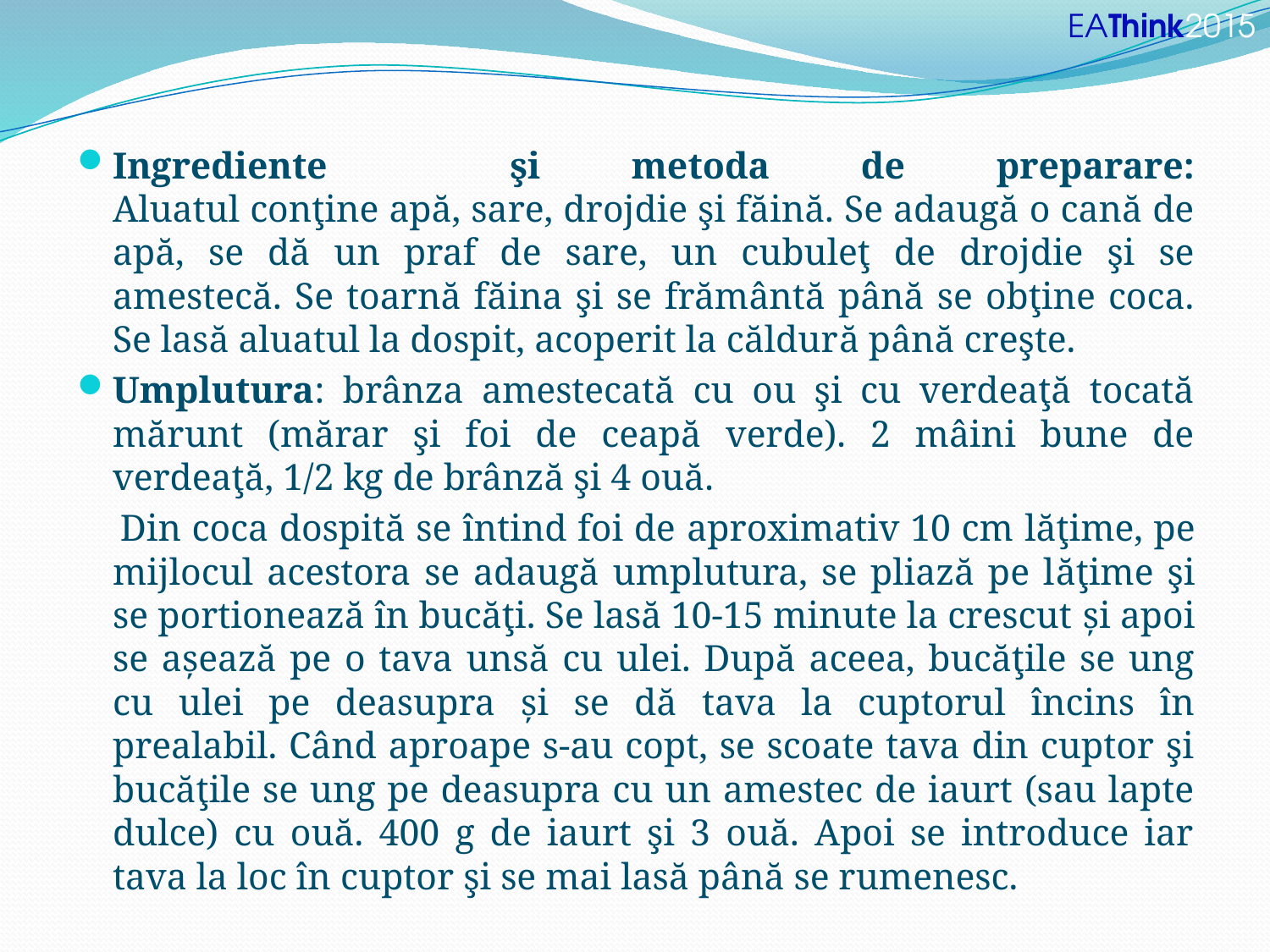

EAThink2015
Ingrediente  şi metoda de preparare:
Aluatul conţine apă, sare, drojdie şi făină. Se adaugă o cană de apă, se dă un praf de sare, un cubuleţ de drojdie şi se amestecă. Se toarnă făina şi se frământă până se obţine coca. Se lasă aluatul la dospit, acoperit la căldură până creşte.
Umplutura: brânza amestecată cu ou şi cu verdeaţă tocată mărunt (mărar şi foi de ceapă verde). 2 mâini bune de verdeaţă, 1/2 kg de brânză şi 4 ouă.
    Din coca dospită se întind foi de aproximativ 10 cm lăţime, pe mijlocul acestora se adaugă umplutura, se pliază pe lăţime şi se portionează în bucăţi. Se lasă 10-15 minute la crescut și apoi se așează pe o tava unsă cu ulei. După aceea, bucăţile se ung cu ulei pe deasupra și se dă tava la cuptorul încins în prealabil. Când aproape s-au copt, se scoate tava din cuptor şi bucăţile se ung pe deasupra cu un amestec de iaurt (sau lapte dulce) cu ouă. 400 g de iaurt şi 3 ouă. Apoi se introduce iar tava la loc în cuptor şi se mai lasă până se rumenesc.